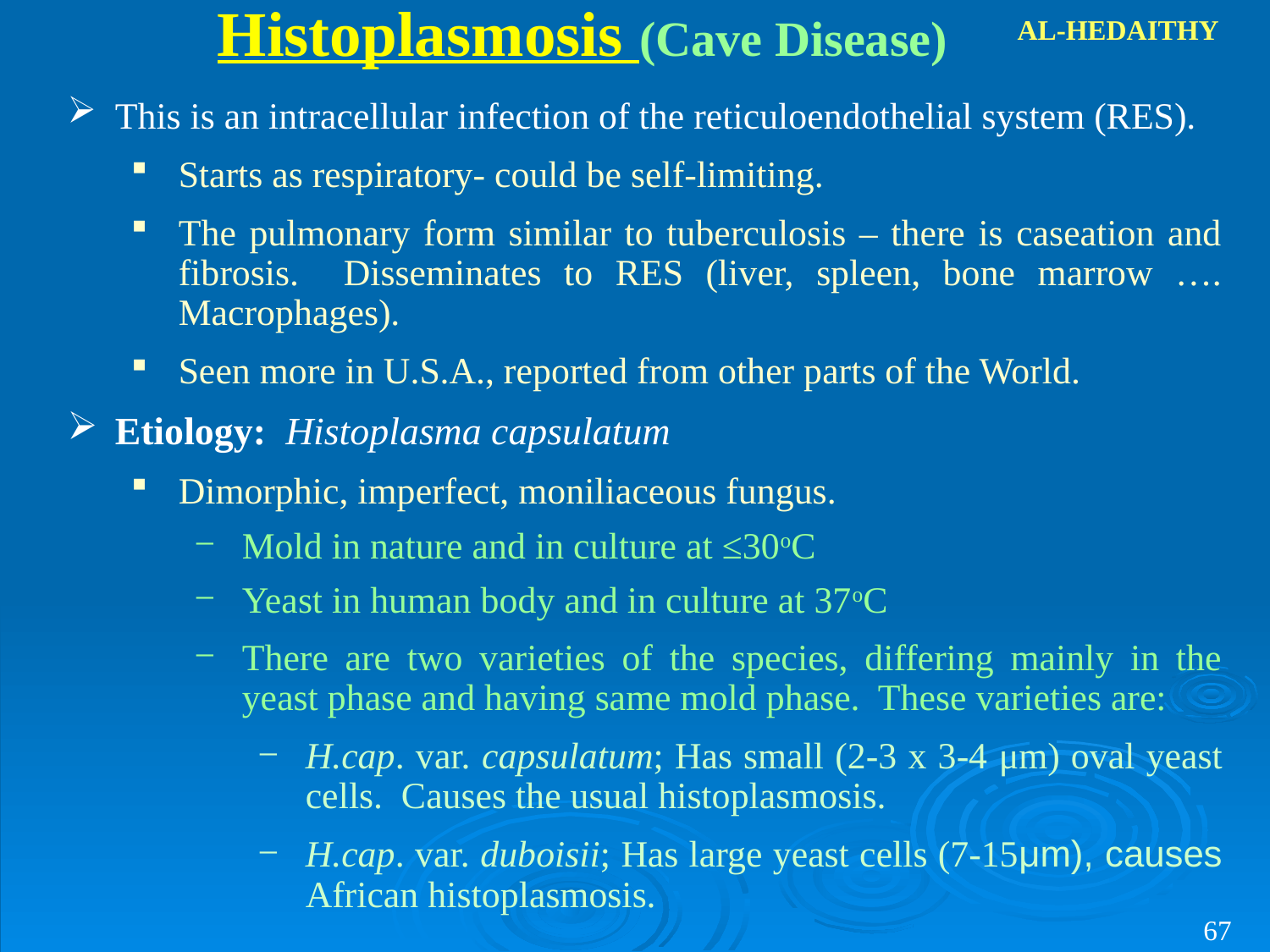

Histoplasmosis (Cave Disease)
AL-HEDAITHY
This is an intracellular infection of the reticuloendothelial system (RES).
Starts as respiratory- could be self-limiting.
The pulmonary form similar to tuberculosis – there is caseation and fibrosis.  Disseminates to RES (liver, spleen, bone marrow …. Macrophages).
Seen more in U.S.A., reported from other parts of the World.
Etiology:  Histoplasma capsulatum
Dimorphic, imperfect, moniliaceous fungus.
Mold in nature and in culture at ≤30oC
Yeast in human body and in culture at 37oC
There are two varieties of the species, differing mainly in the yeast phase and having same mold phase.  These varieties are:
H.cap. var. capsulatum; Has small (2-3 x 3-4 μm) oval yeast cells.  Causes the usual histoplasmosis.
H.cap. var. duboisii; Has large yeast cells (7-15μm), causes African histoplasmosis.

67